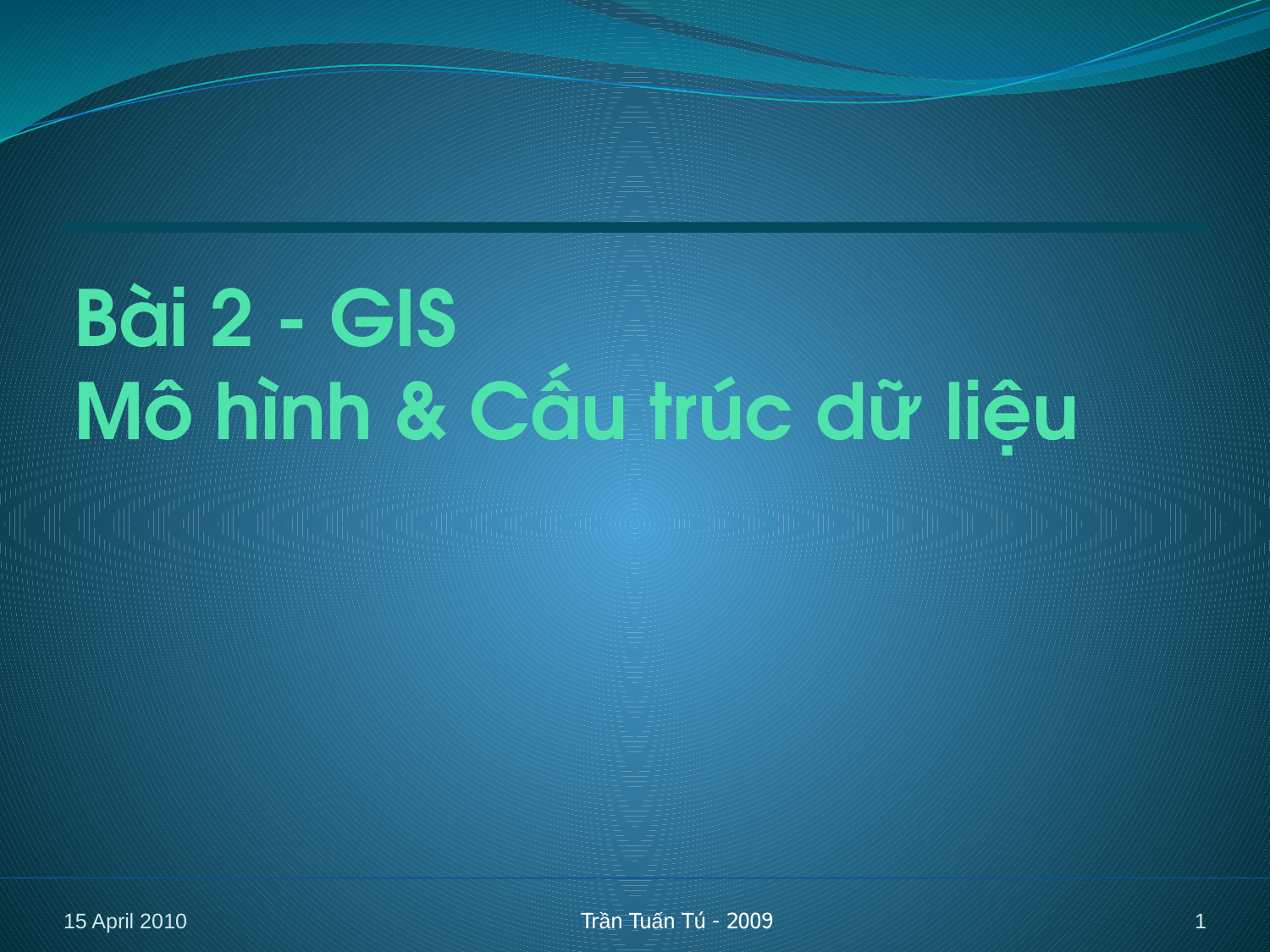

# Bài 2 - GIS Mô hình & Cấu trúc dữ liệu

15 April 2010
Trần Tuấn Tú - 2009
1